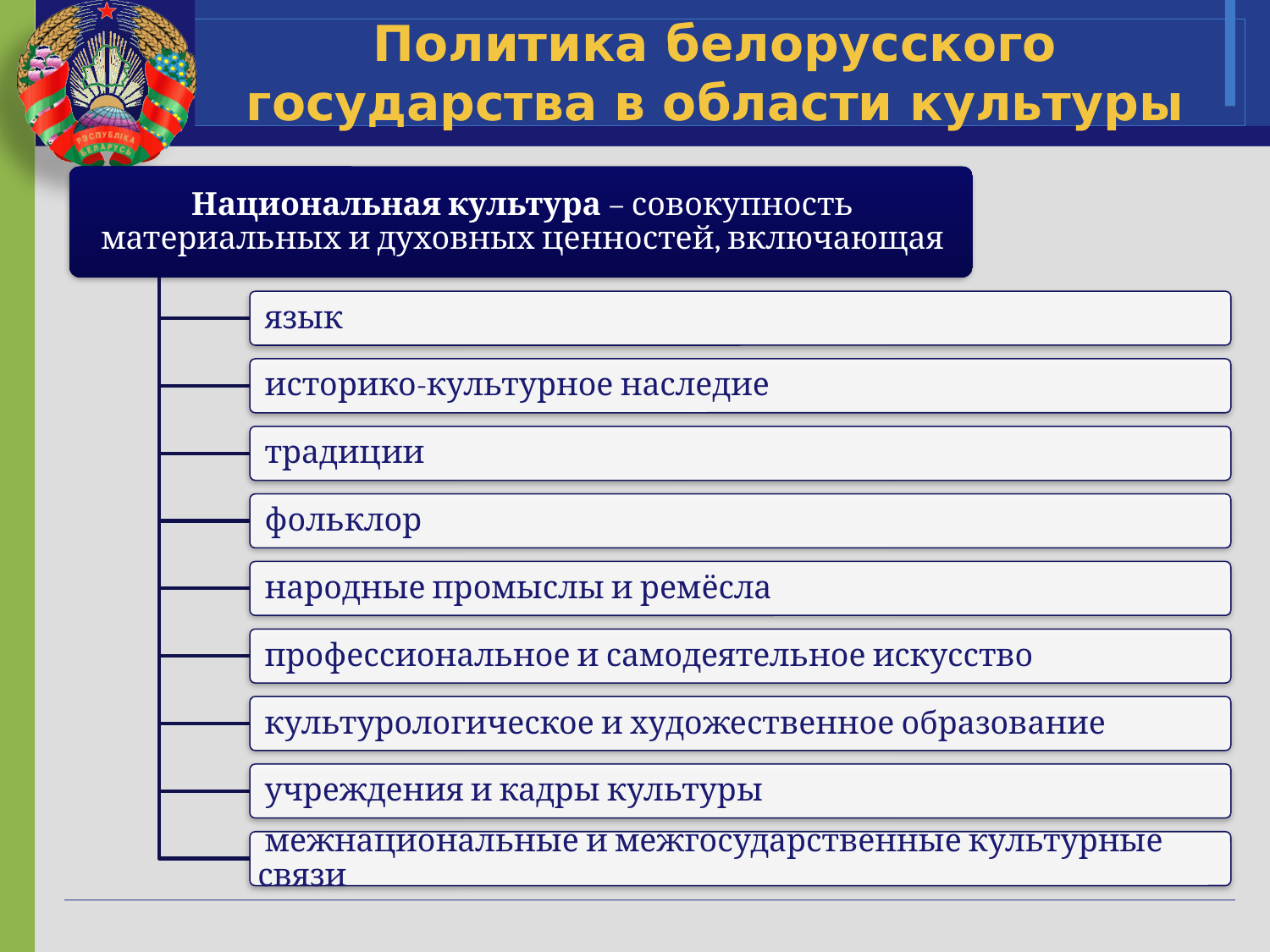

# Политика белорусского государства в области культуры
Национальная культура – совокупность материальных и духовных ценностей, включающая
 язык
 историко-культурное наследие
 традиции
 фольклор
 народные промыслы и ремёсла
 профессиональное и самодеятельное искусство
 культурологическое и художественное образование
 учреждения и кадры культуры
 межнациональные и межгосударственные культурные связи